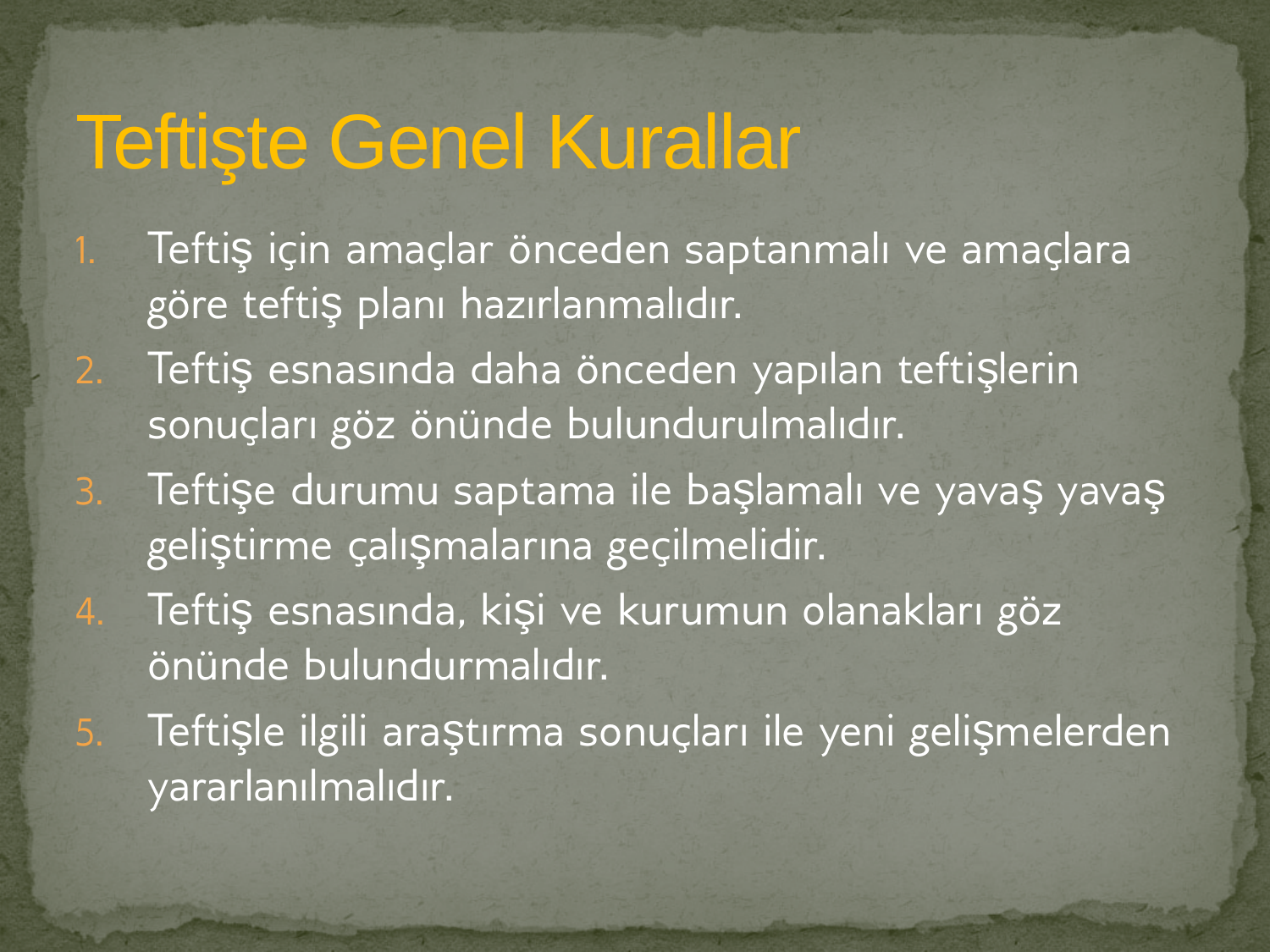

# Teftişte Genel Kurallar
Teftiş için amaçlar önceden saptanmalı ve amaçlara göre teftiş planı hazırlanmalıdır.
Teftiş esnasında daha önceden yapılan teftişlerin sonuçları göz önünde bulundurulmalıdır.
Teftişe durumu saptama ile başlamalı ve yavaş yavaş geliştirme çalışmalarına geçilmelidir.
Teftiş esnasında, kişi ve kurumun olanakları göz önünde bulundurmalıdır.
Teftişle ilgili araştırma sonuçları ile yeni gelişmelerden yararlanılmalıdır.